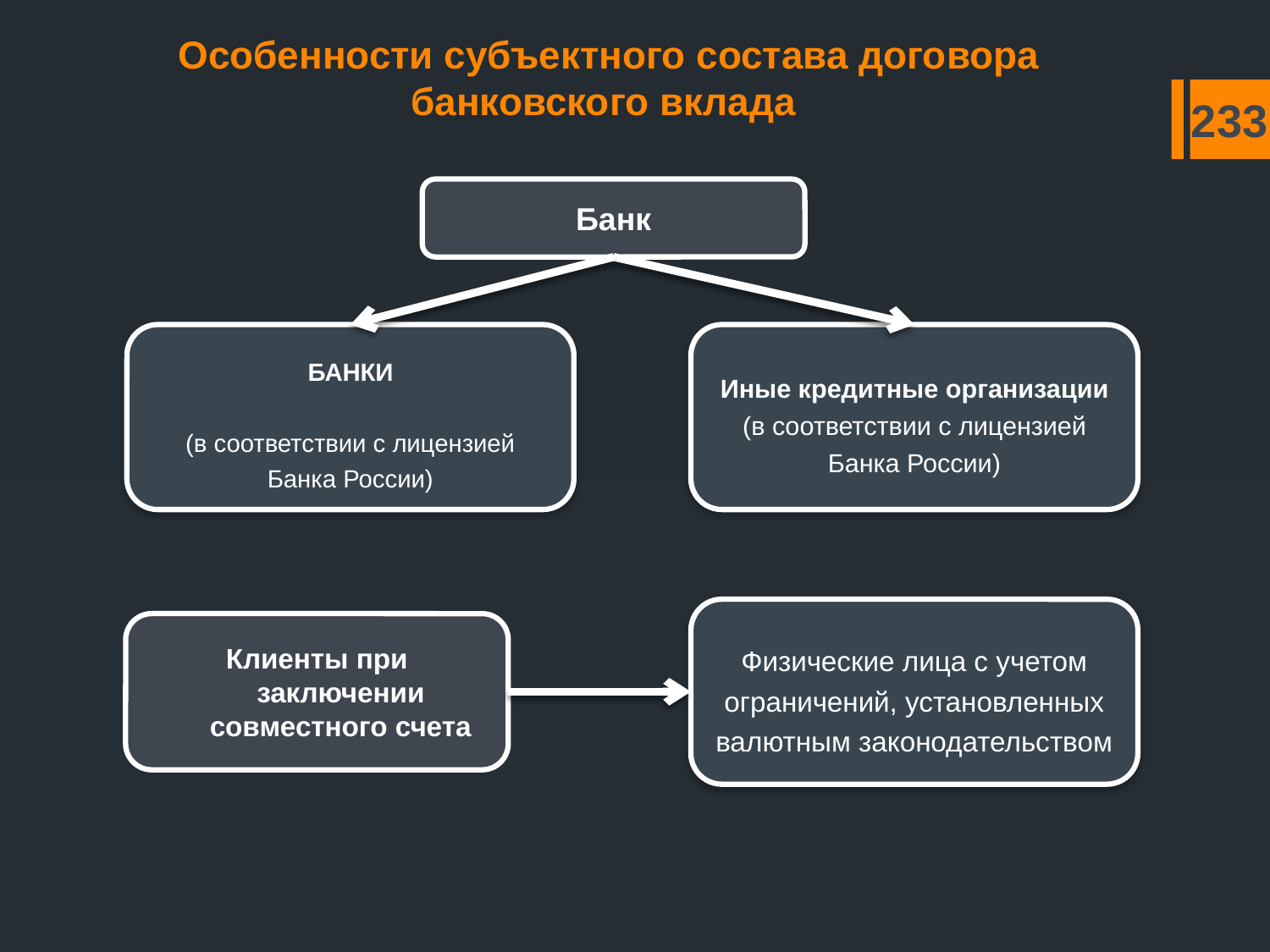

Особенности субъектного состава договора банковского вклада
233
Банк

БАНКИ

(в соответствии с лицензией Банка России)

Иные кредитные организации
(в соответствии с лицензией Банка России)

Физические лица с учетом ограничений, установленных валютным законодательством
Клиенты при заключении совместного счета